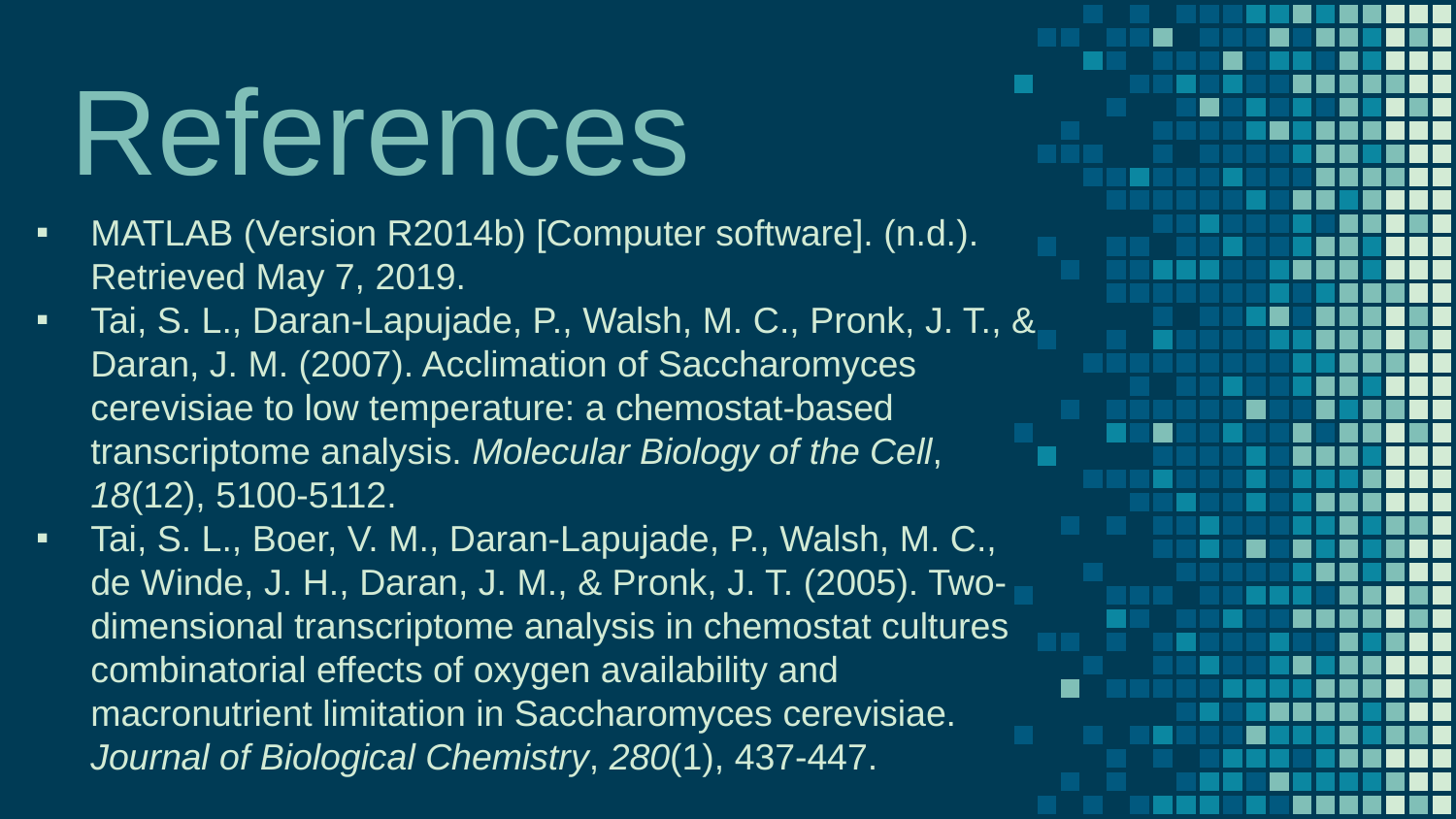

# References
MATLAB (Version R2014b) [Computer software]. (n.d.). Retrieved May 7, 2019.
Tai, S. L., Daran-Lapujade, P., Walsh, M. C., Pronk, J. T., & Daran, J. M. (2007). Acclimation of Saccharomyces cerevisiae to low temperature: a chemostat-based transcriptome analysis. Molecular Biology of the Cell, 18(12), 5100-5112.
Tai, S. L., Boer, V. M., Daran-Lapujade, P., Walsh, M. C., de Winde, J. H., Daran, J. M., & Pronk, J. T. (2005). Two-dimensional transcriptome analysis in chemostat cultures combinatorial effects of oxygen availability and macronutrient limitation in Saccharomyces cerevisiae. Journal of Biological Chemistry, 280(1), 437-447.